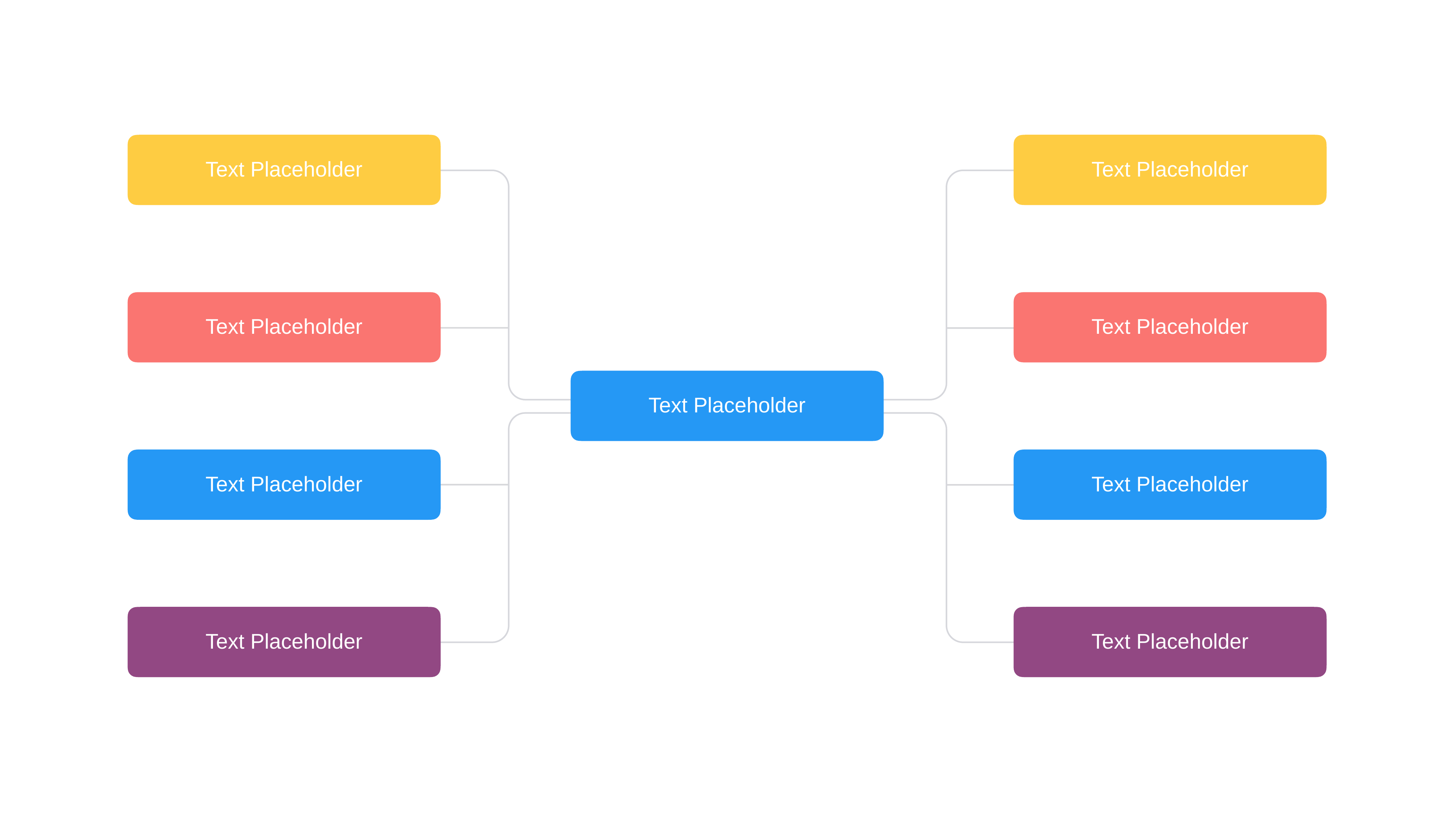

Text Placeholder
Text Placeholder

Text Placeholder
Text Placeholder

Text Placeholder

Text Placeholder
Text Placeholder

Text Placeholder
Text Placeholder